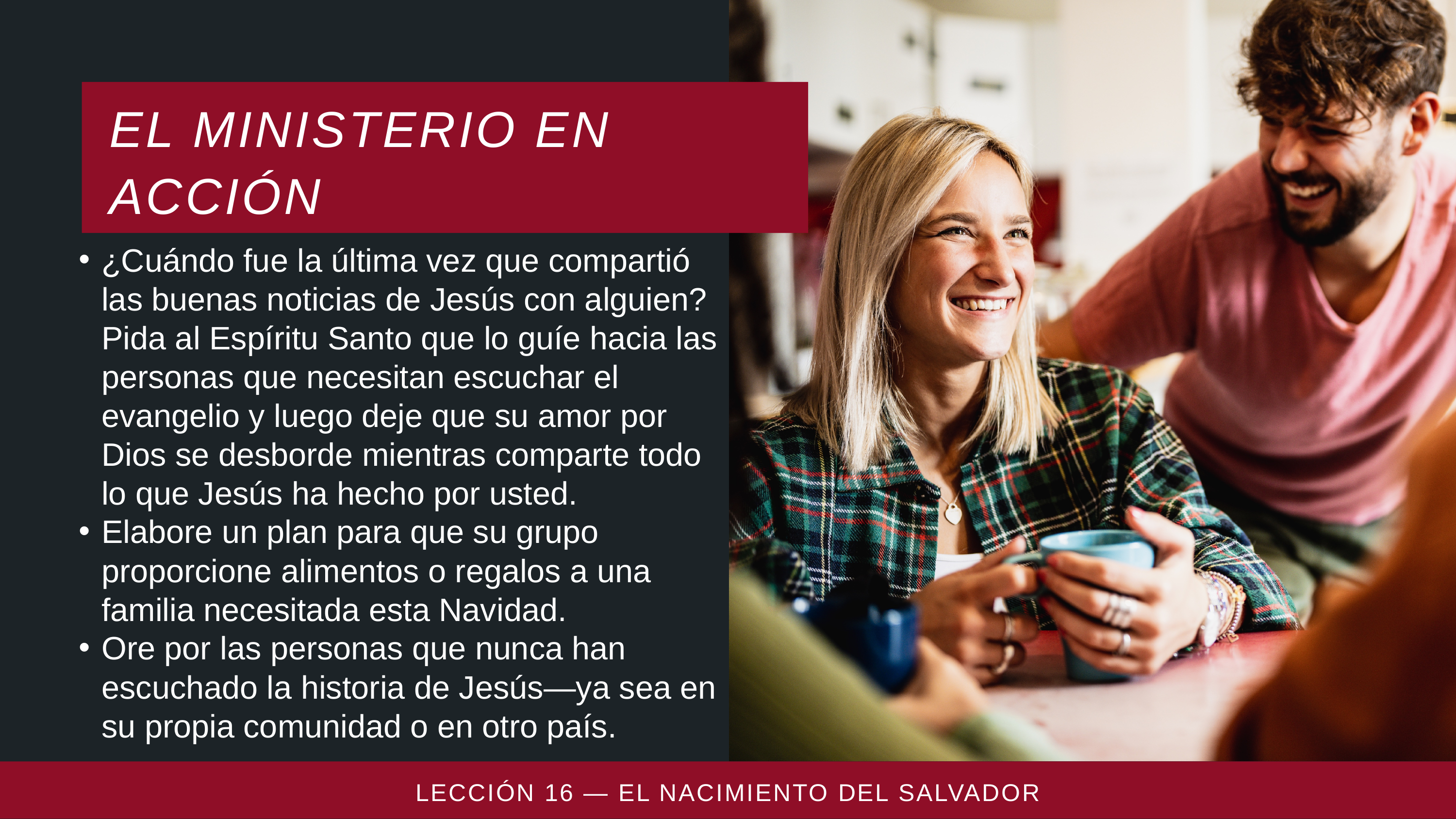

¿Cuándo fue la última vez que compartió las buenas noticias de Jesús con alguien? Pida al Espíritu Santo que lo guíe hacia las personas que necesitan escuchar el evangelio y luego deje que su amor por Dios se desborde mientras comparte todo lo que Jesús ha hecho por usted.
Elabore un plan para que su grupo proporcione alimentos o regalos a una familia necesitada esta Navidad.
Ore por las personas que nunca han escuchado la historia de Jesús—ya sea en su propia comunidad o en otro país.